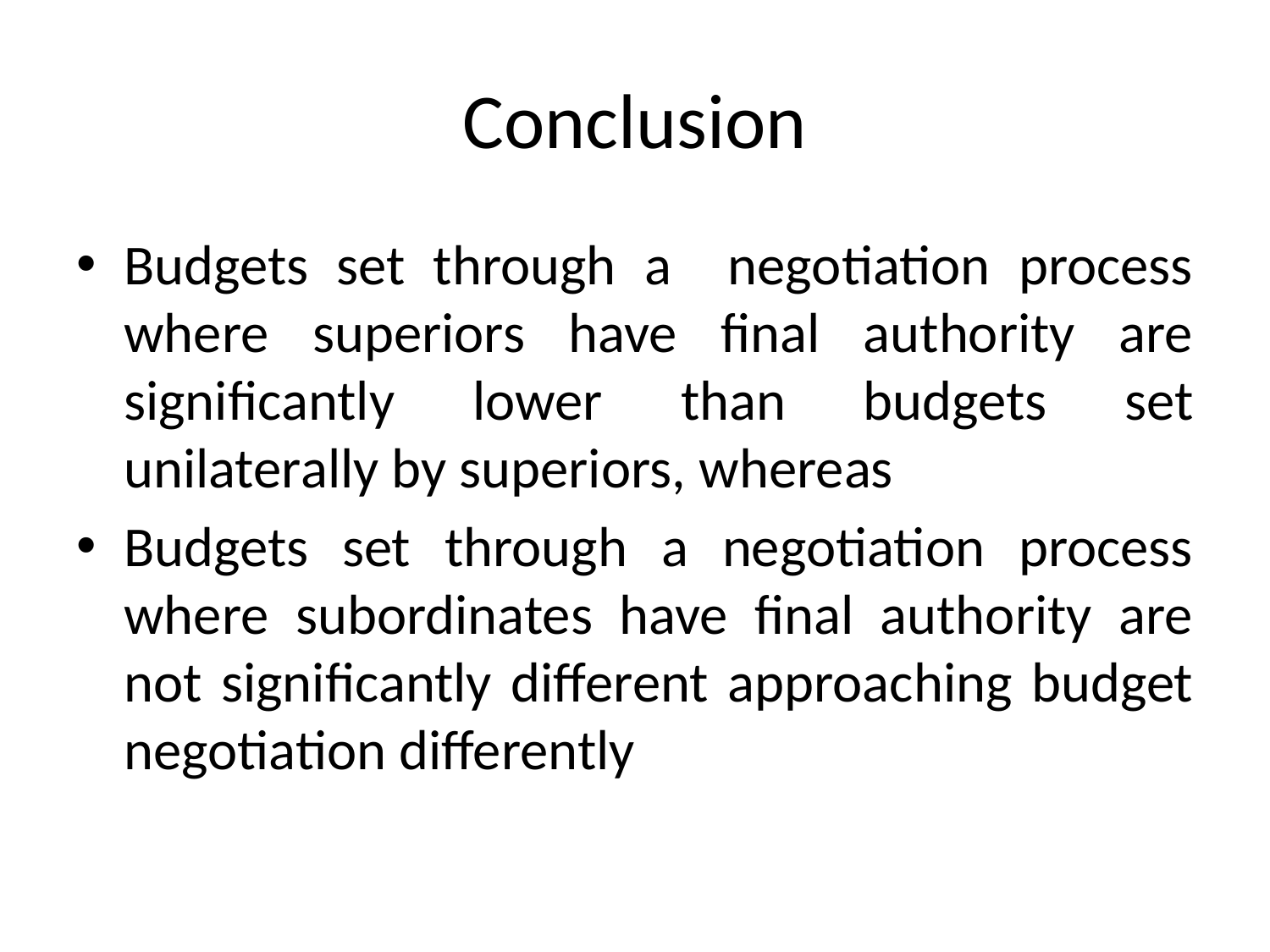

# Conclusion
Budgets set through a  negotiation process where superiors have final authority are significantly lower than budgets set unilaterally by superiors, whereas
Budgets set through a negotiation process where subordinates have final authority are not significantly different approaching budget negotiation differently